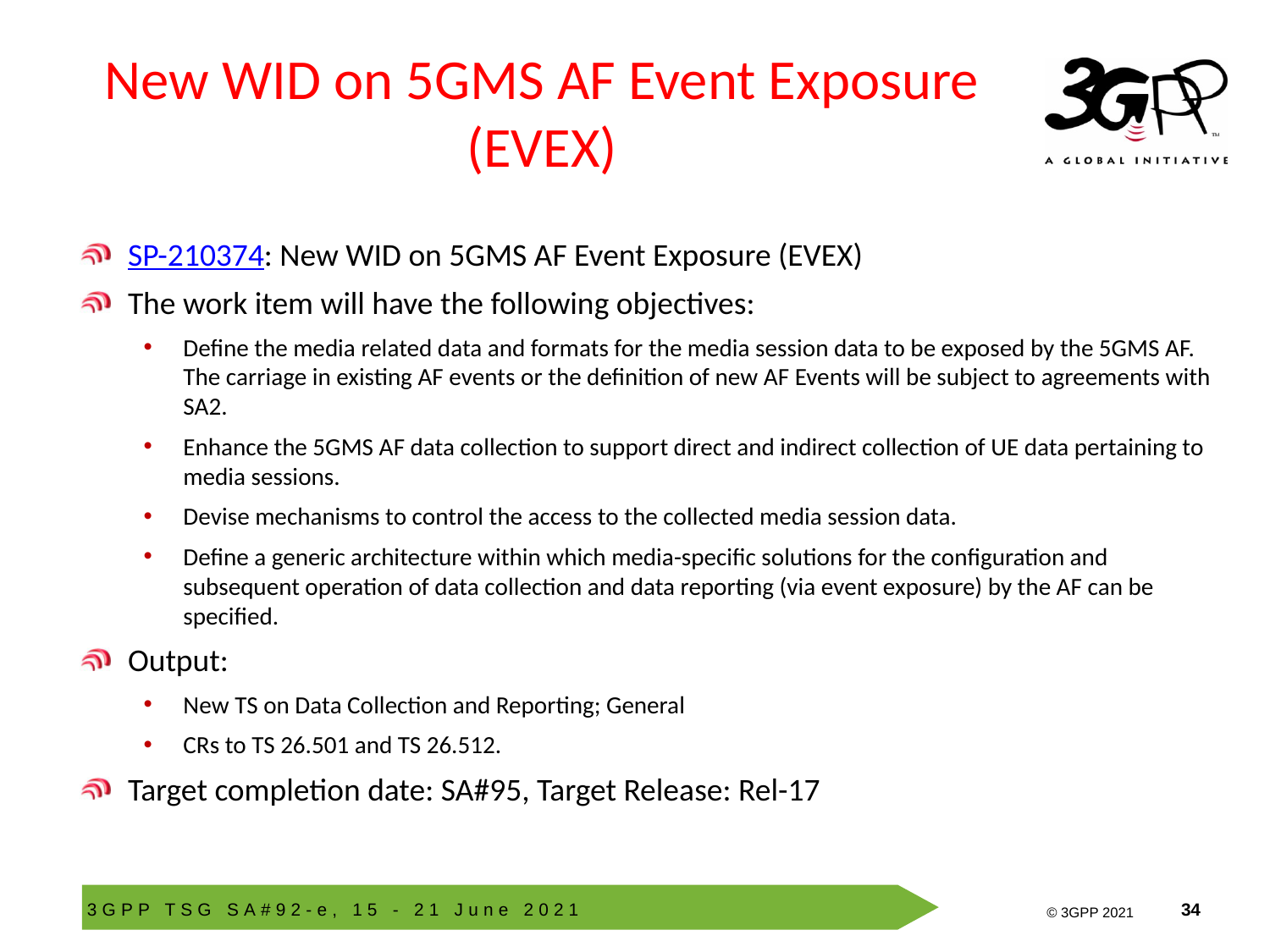

# New WID on 5GMS AF Event Exposure (EVEX)

SP-210374: New WID on 5GMS AF Event Exposure (EVEX)
The work item will have the following objectives:
Define the media related data and formats for the media session data to be exposed by the 5GMS AF. The carriage in existing AF events or the definition of new AF Events will be subject to agreements with SA2.
Enhance the 5GMS AF data collection to support direct and indirect collection of UE data pertaining to media sessions.
Devise mechanisms to control the access to the collected media session data.
Define a generic architecture within which media-specific solutions for the configuration and subsequent operation of data collection and data reporting (via event exposure) by the AF can be specified.
Output:
New TS on Data Collection and Reporting; General
CRs to TS 26.501 and TS 26.512.
Target completion date: SA#95, Target Release: Rel-17